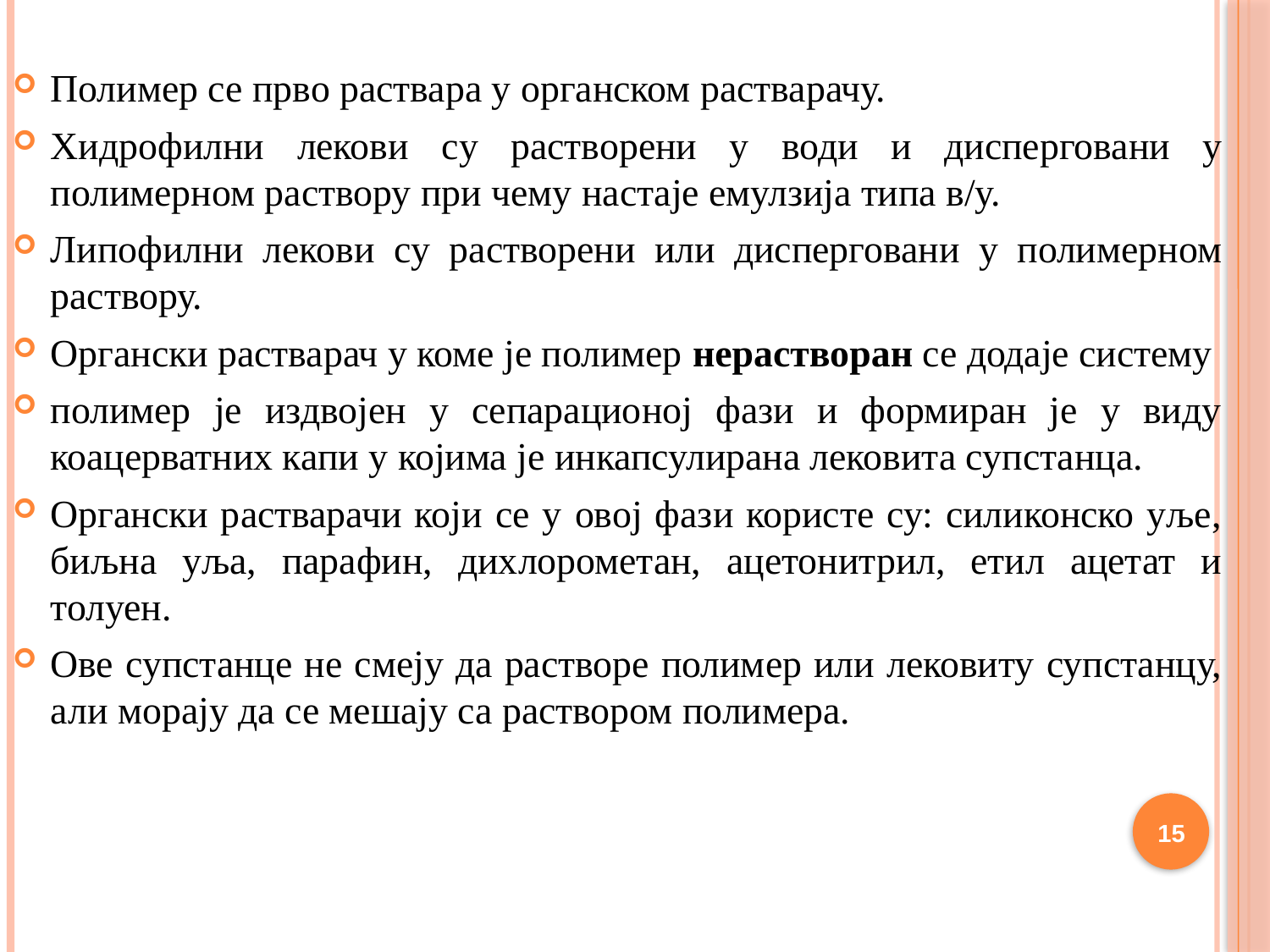

Полимер се прво раствара у органском растварачу.
Хидрофилни лекови су растворени у води и дисперговани у полимерном раствору при чему настаје емулзија типа в/у.
Липофилни лекови су растворени или дисперговани у полимерном раствору.
Органски растварач у коме је полимер нерастворан се додаје систему
полимер је издвојен у сепарационој фази и формиран је у виду коацерватних капи у којима је инкапсулирана лековита супстанца.
Органски растварачи који се у овој фази користе су: силиконско уље, биљна уља, парафин, дихлорометан, ацетонитрил, етил ацетат и толуен.
Ове супстанце не смеју да растворе полимер или лековиту супстанцу, али морају да се мешају са раствором полимера.
15